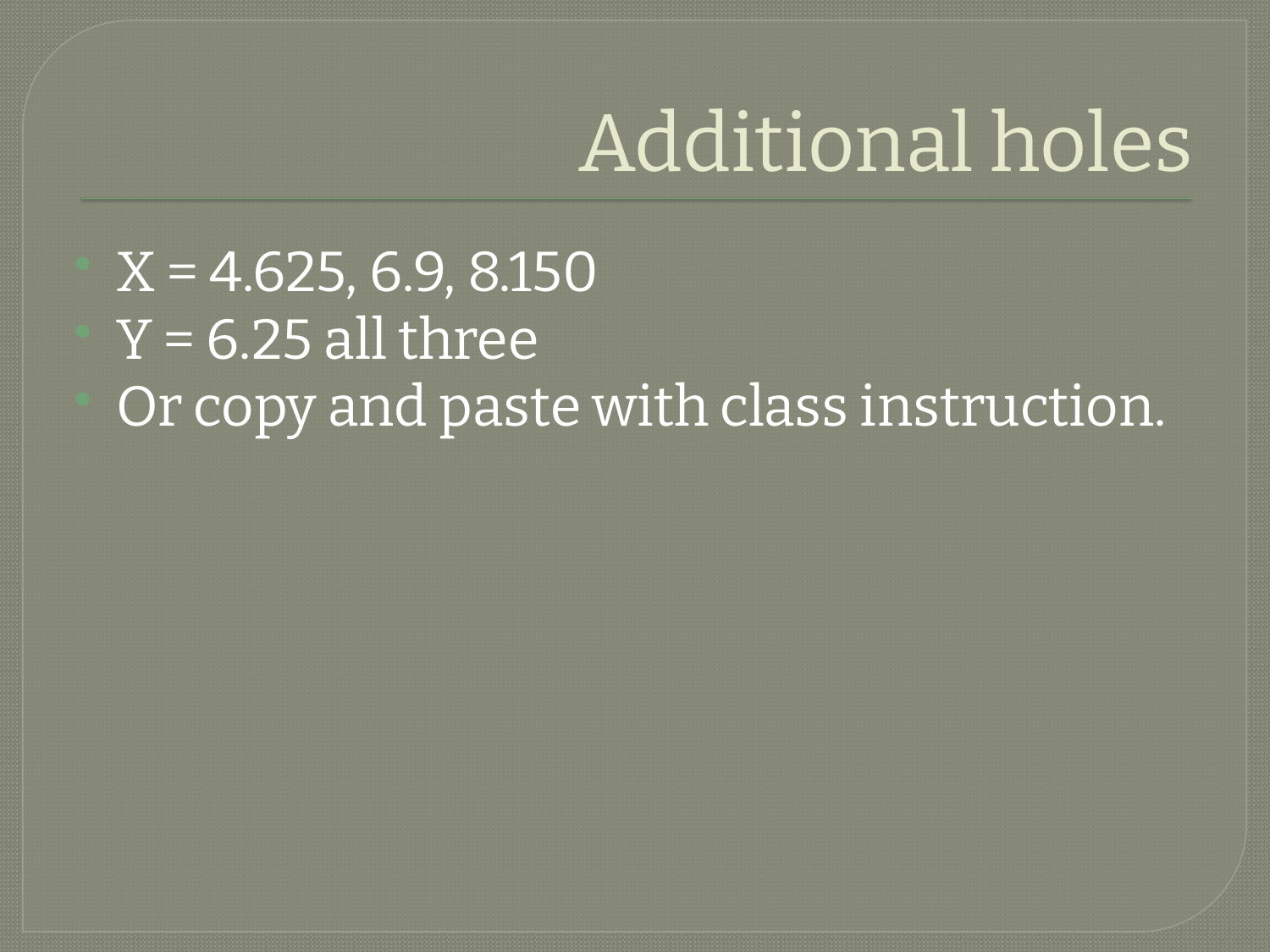

# Additional holes
X = 4.625, 6.9, 8.150
Y = 6.25 all three
Or copy and paste with class instruction.